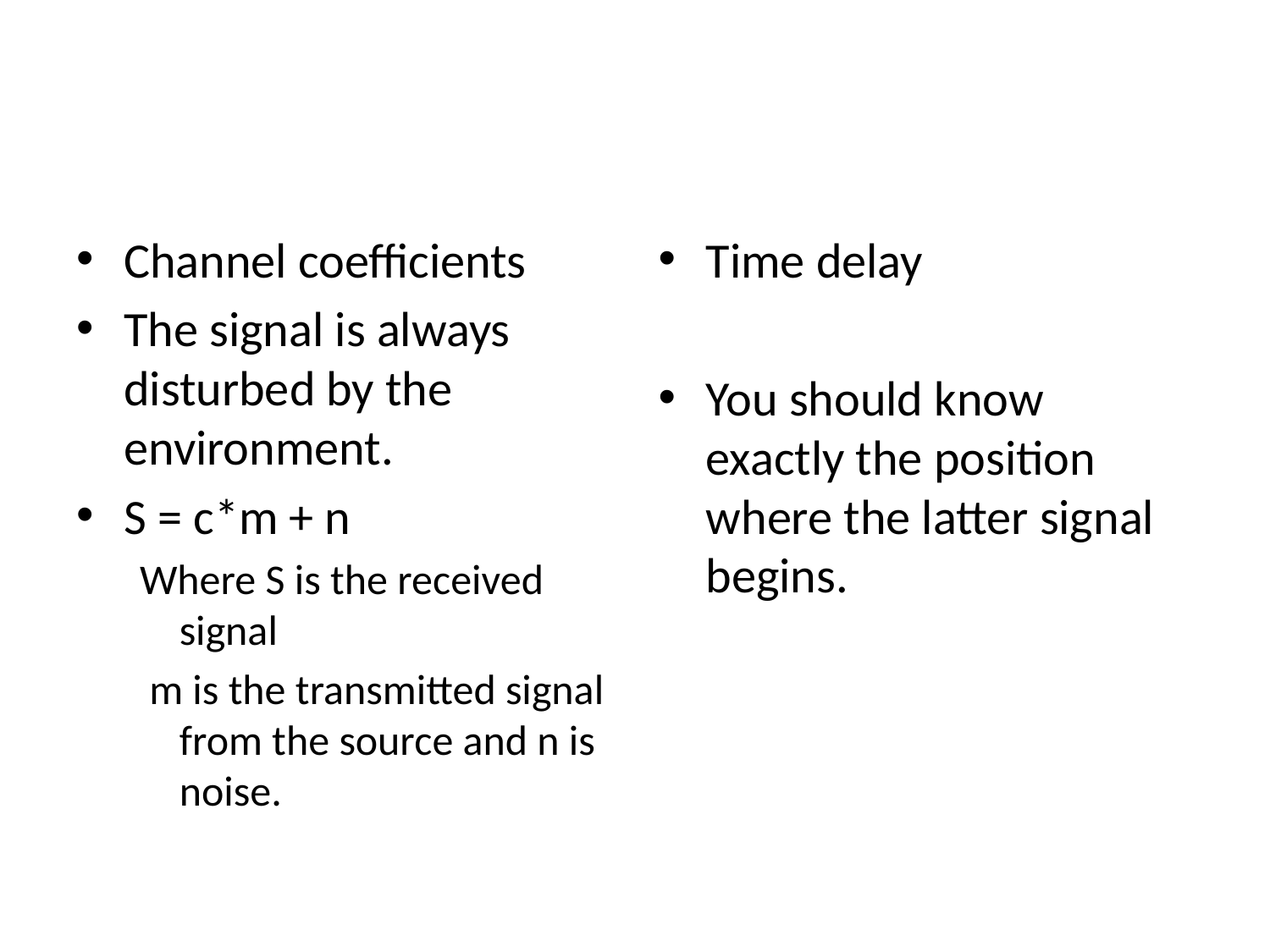

#
Channel coefficients
The signal is always disturbed by the environment.
S = c*m + n
Where S is the received signal
 m is the transmitted signal from the source and n is noise.
Time delay

You should know exactly the position where the latter signal begins.